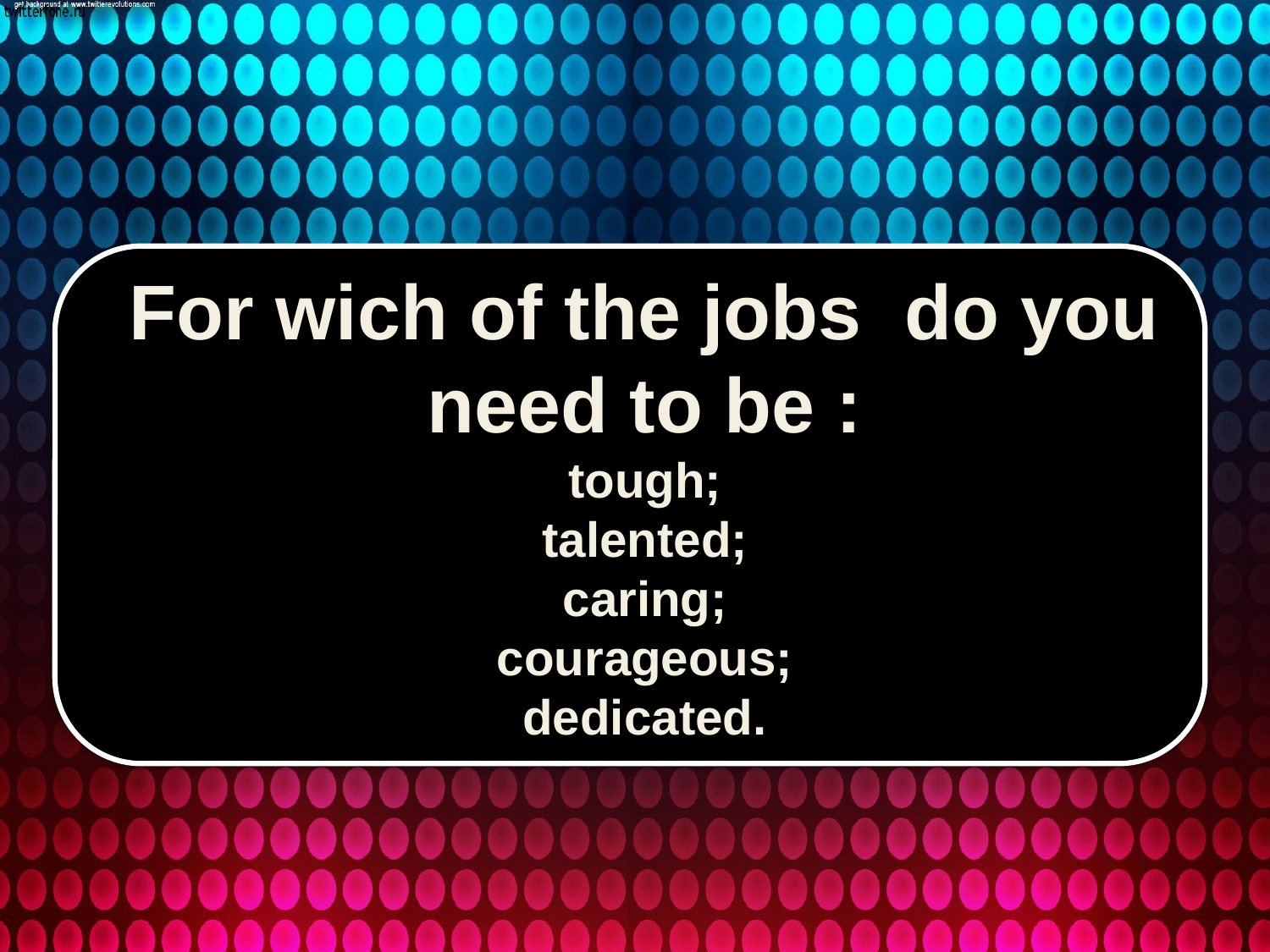

For wich of the jobs  do you need to be :
tough;
talented;
caring;
courageous;
dedicated.